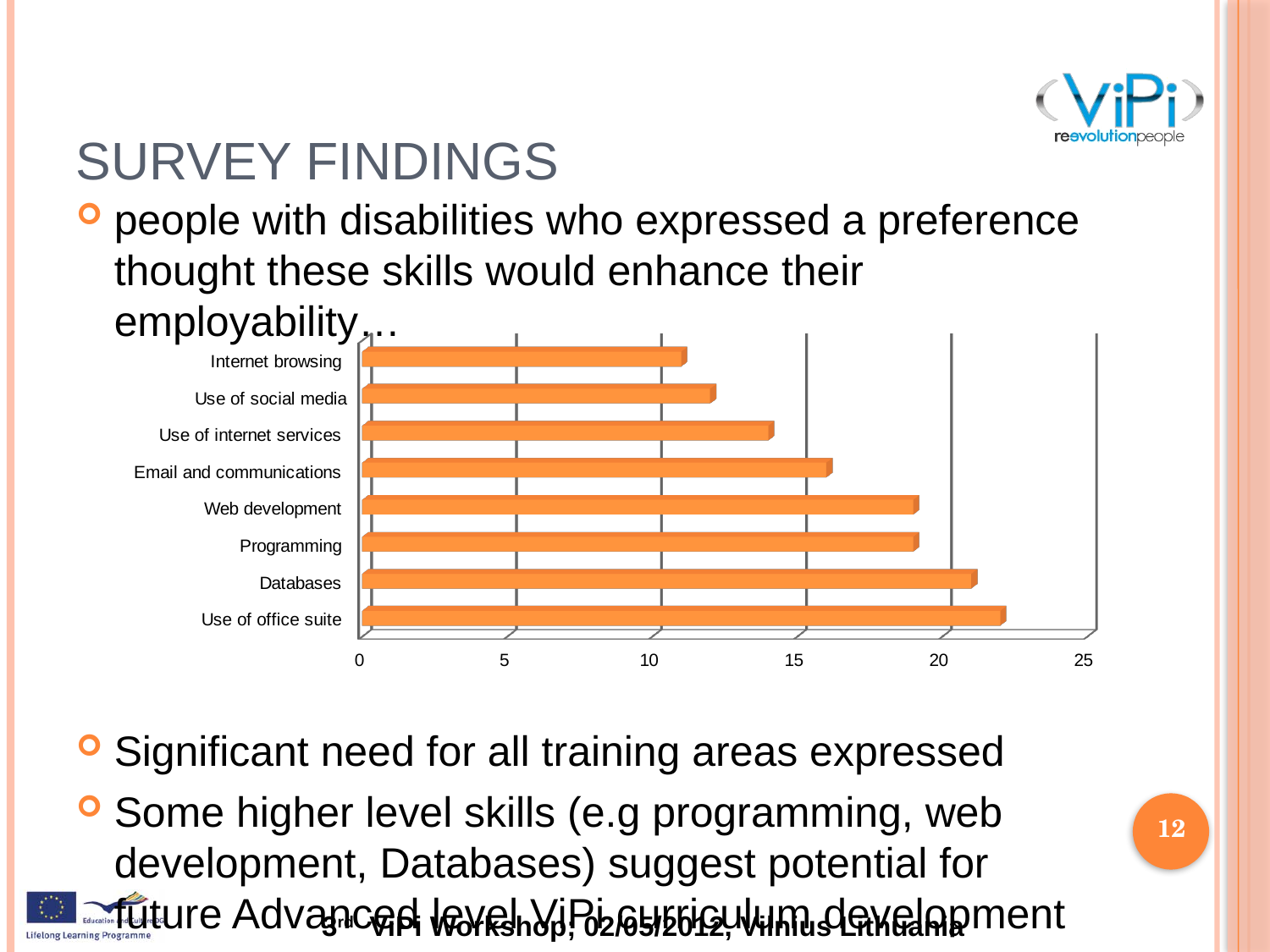

# Survey Findings
people with disabilities who expressed a preference thought these skills would enhance their employability…

Significant need for all training areas expressed
Some higher level skills (e.g programming, web development, Databases) suggest potential for future Advanced level ViPi curriculum development

[unsupported chart]

12